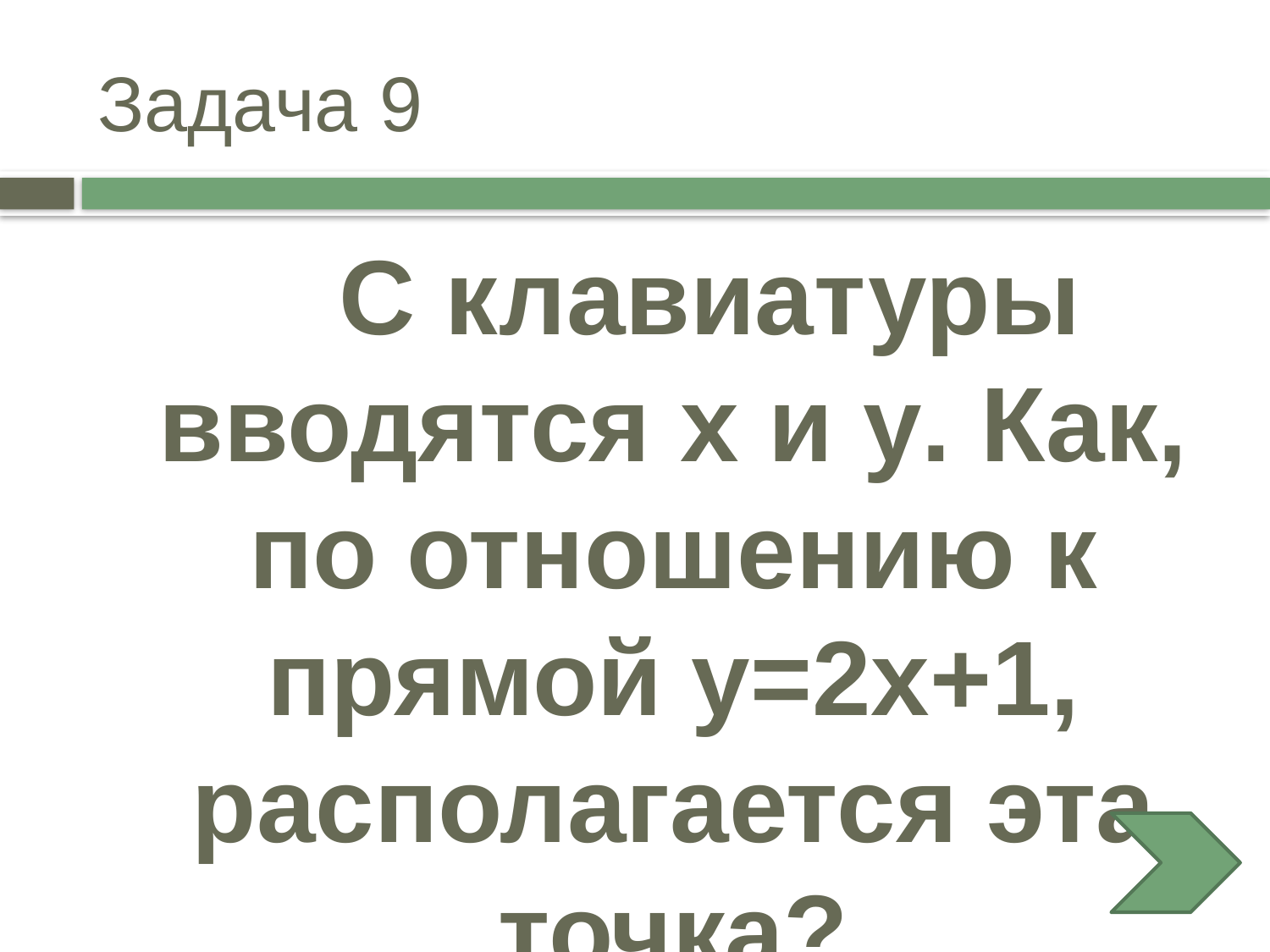

# Задача 9
    С клавиатуры вводятся x и y. Как, по отношению к прямой у=2х+1, располагается эта точка?